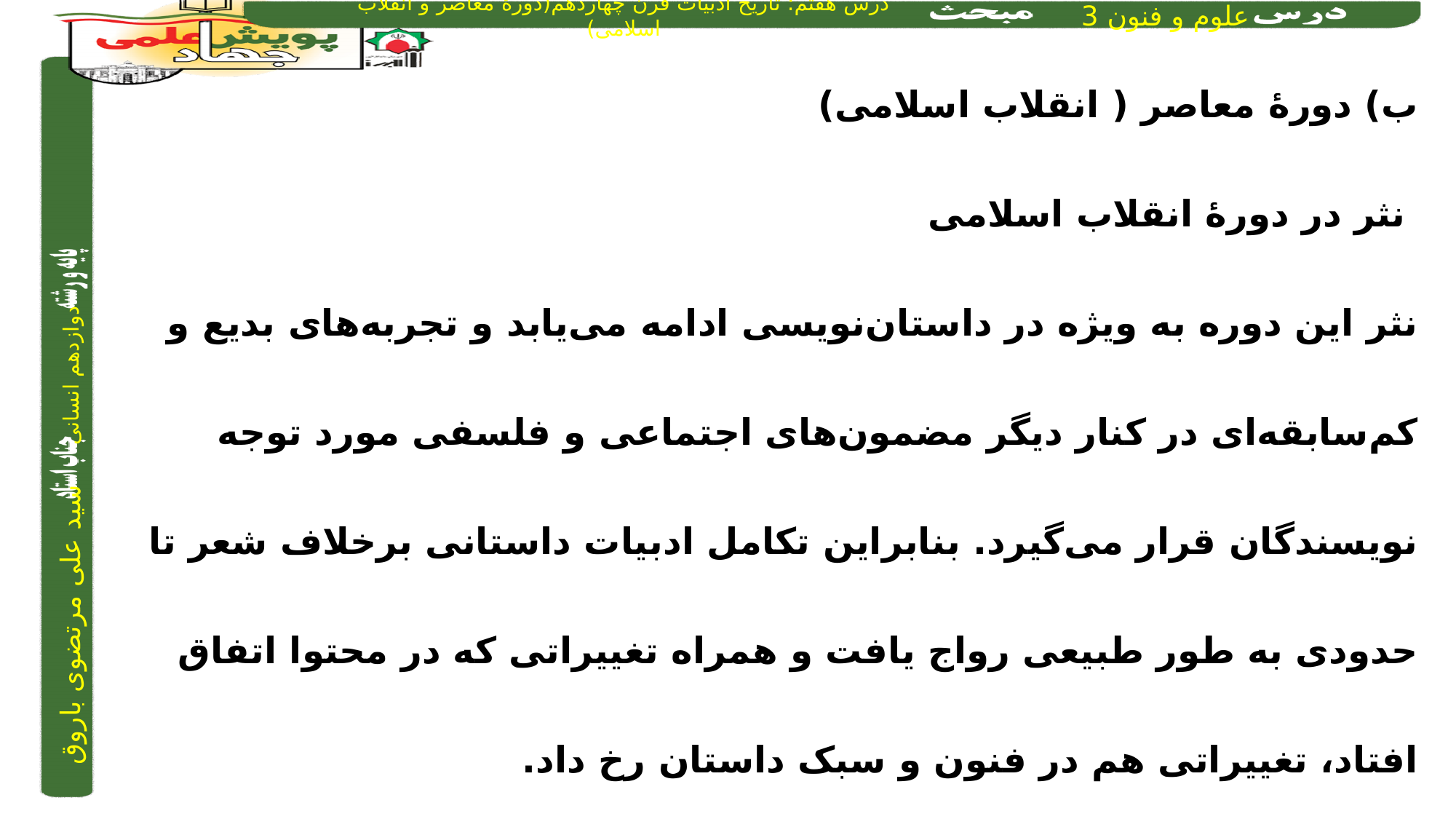

ب) دورۀ معاصر ( انقلاب اسلامی)
 نثر در دورۀ انقلاب اسلامی
نثر این دوره به ویژه در داستان‌نویسی ادامه می‌یابد و تجربه‌های بدیع و کم‌سابقه‌ای در کنار دیگر مضمون‌های اجتماعی و فلسفی مورد توجه نویسندگان قرار می‌گیرد. بنابراین تکامل ادبیات داستانی برخلاف شعر تا حدودی به طور طبیعی رواج یافت و همراه تغییراتی که در محتوا اتفاق افتاد، تغییراتی هم در فنون و سبک داستان رخ داد.